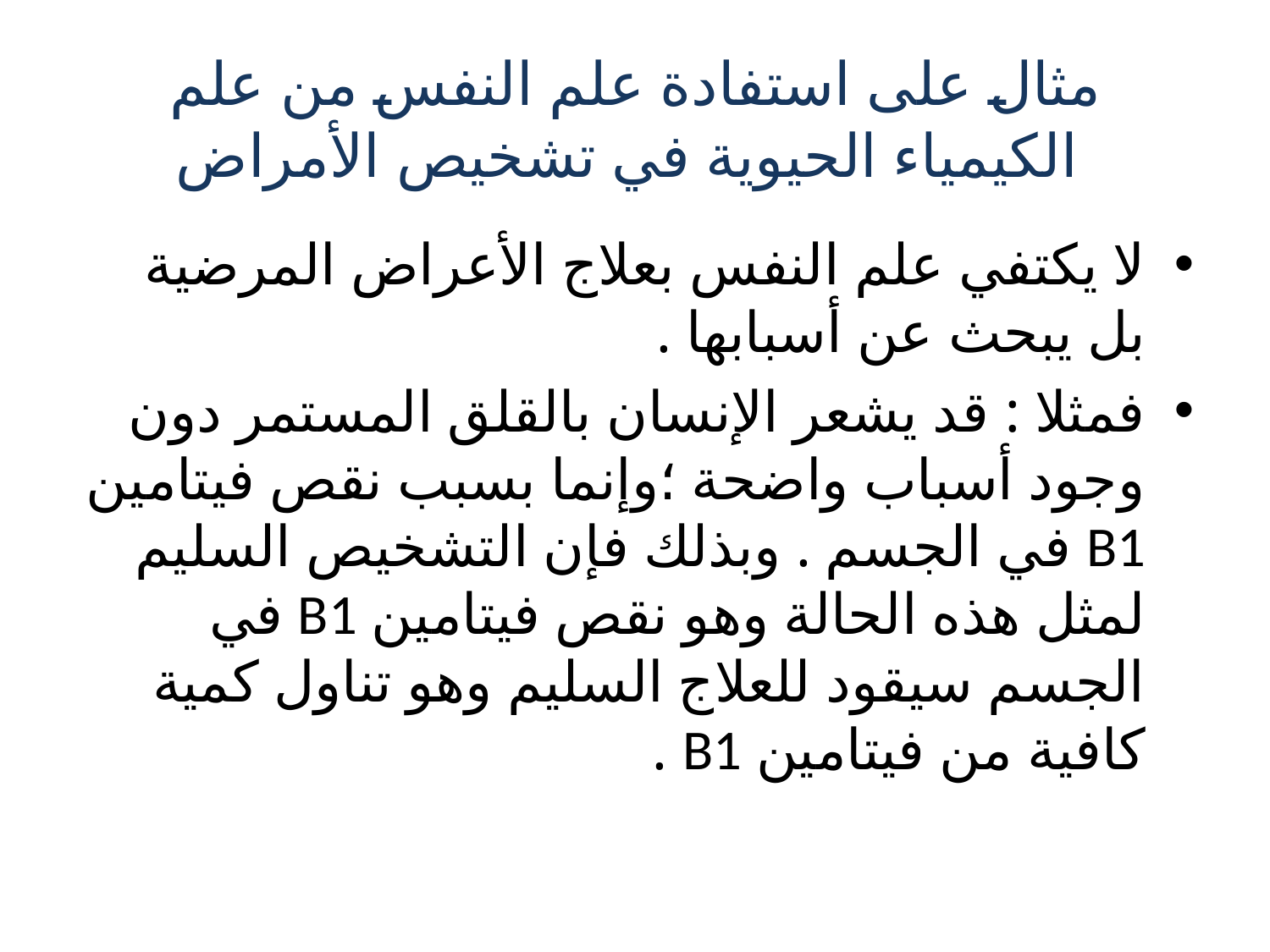

# مثال على استفادة علم النفس من علم الكيمياء الحيوية في تشخيص الأمراض
لا يكتفي علم النفس بعلاج الأعراض المرضية بل يبحث عن أسبابها .
فمثلا : قد يشعر الإنسان بالقلق المستمر دون وجود أسباب واضحة ؛وإنما بسبب نقص فيتامين B1 في الجسم . وبذلك فإن التشخيص السليم لمثل هذه الحالة وهو نقص فيتامين B1 في الجسم سيقود للعلاج السليم وهو تناول كمية كافية من فيتامين B1 .